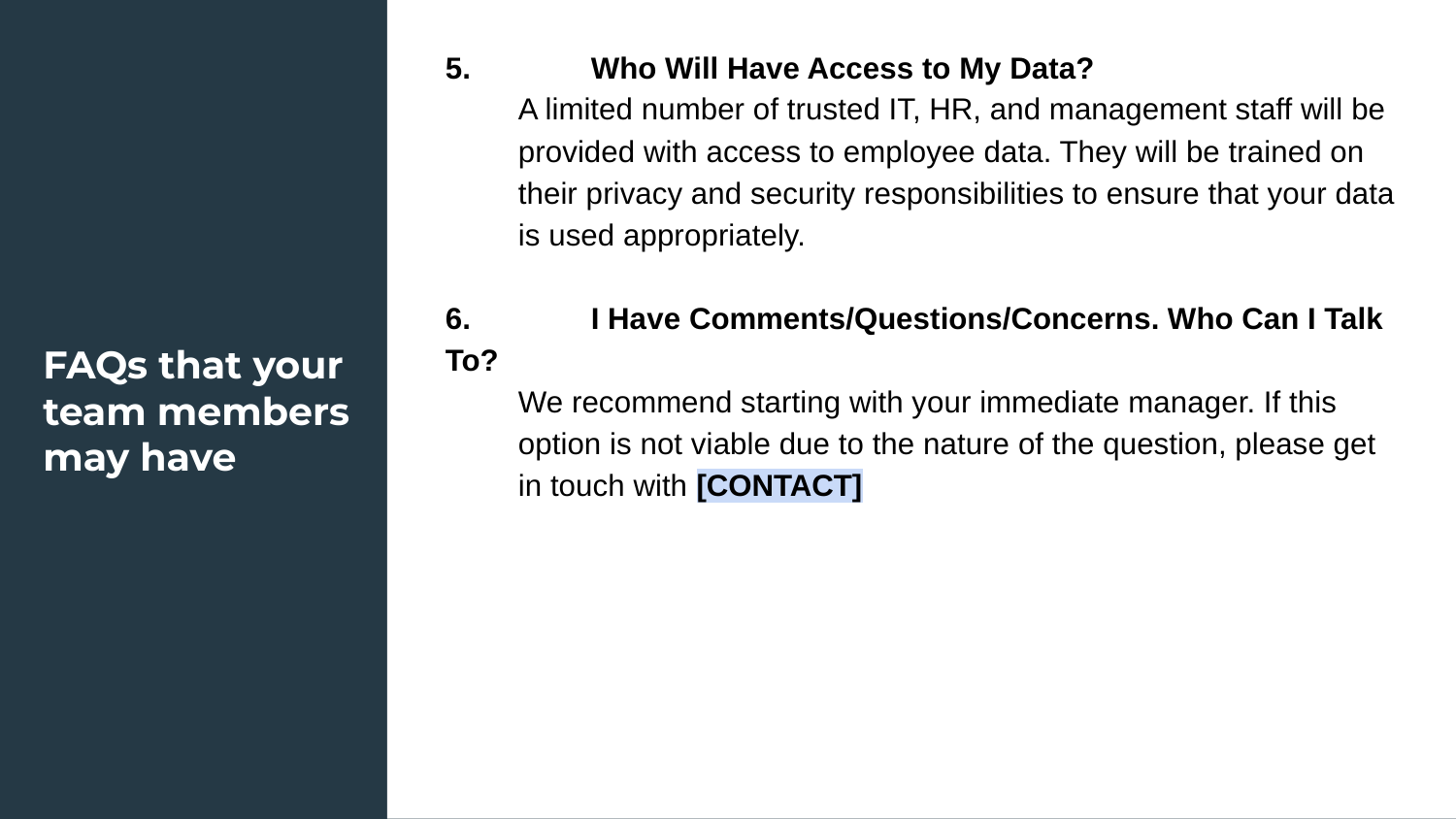

5. 	Who Will Have Access to My Data?
A limited number of trusted IT, HR, and management staff will be provided with access to employee data. They will be trained on their privacy and security responsibilities to ensure that your data is used appropriately.
6. 	I Have Comments/Questions/Concerns. Who Can I Talk To?
We recommend starting with your immediate manager. If this option is not viable due to the nature of the question, please get in touch with [CONTACT]
FAQs that your team members may have